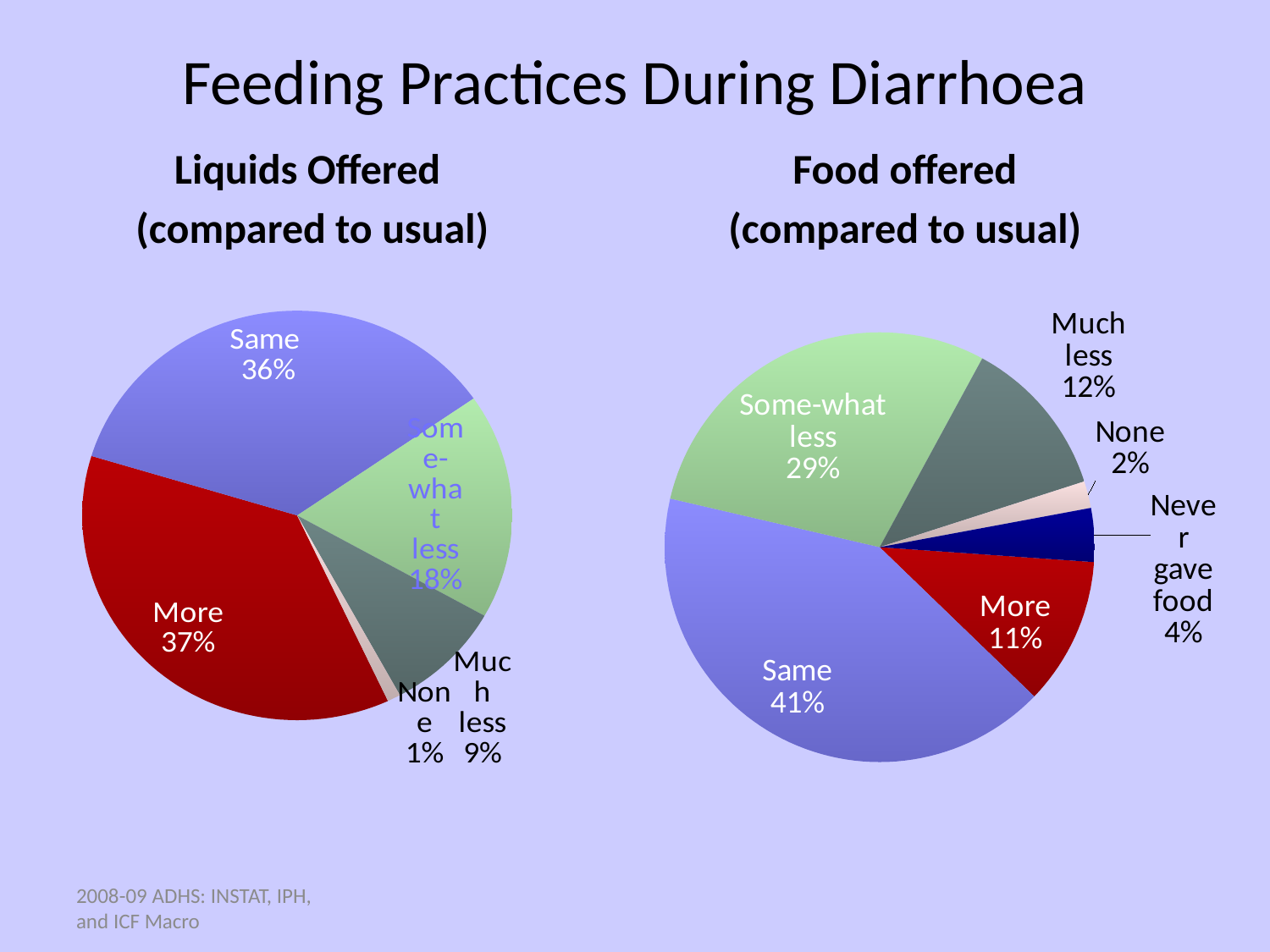

# Feeding Practices During Diarrhoea
Liquids Offered
(compared to usual)
Food offered
(compared to usual)

### Chart

| Category | Sales |
|---|---|
| More | 37.0 |
| Same  | 36.0 |
| Somewhat less | 18.0 |
| Much less | 9.0 |
| None | 1.0 |

### Chart

| Category | Sales |
|---|---|
| More | 11.0 |
| Same | 41.0 |
| Somewhat less | 29.0 |
| Much less | 12.0 |
| None | 2.0 |
| Never gave food | 4.0 |
2008-09 ADHS: INSTAT, IPH, and ICF Macro